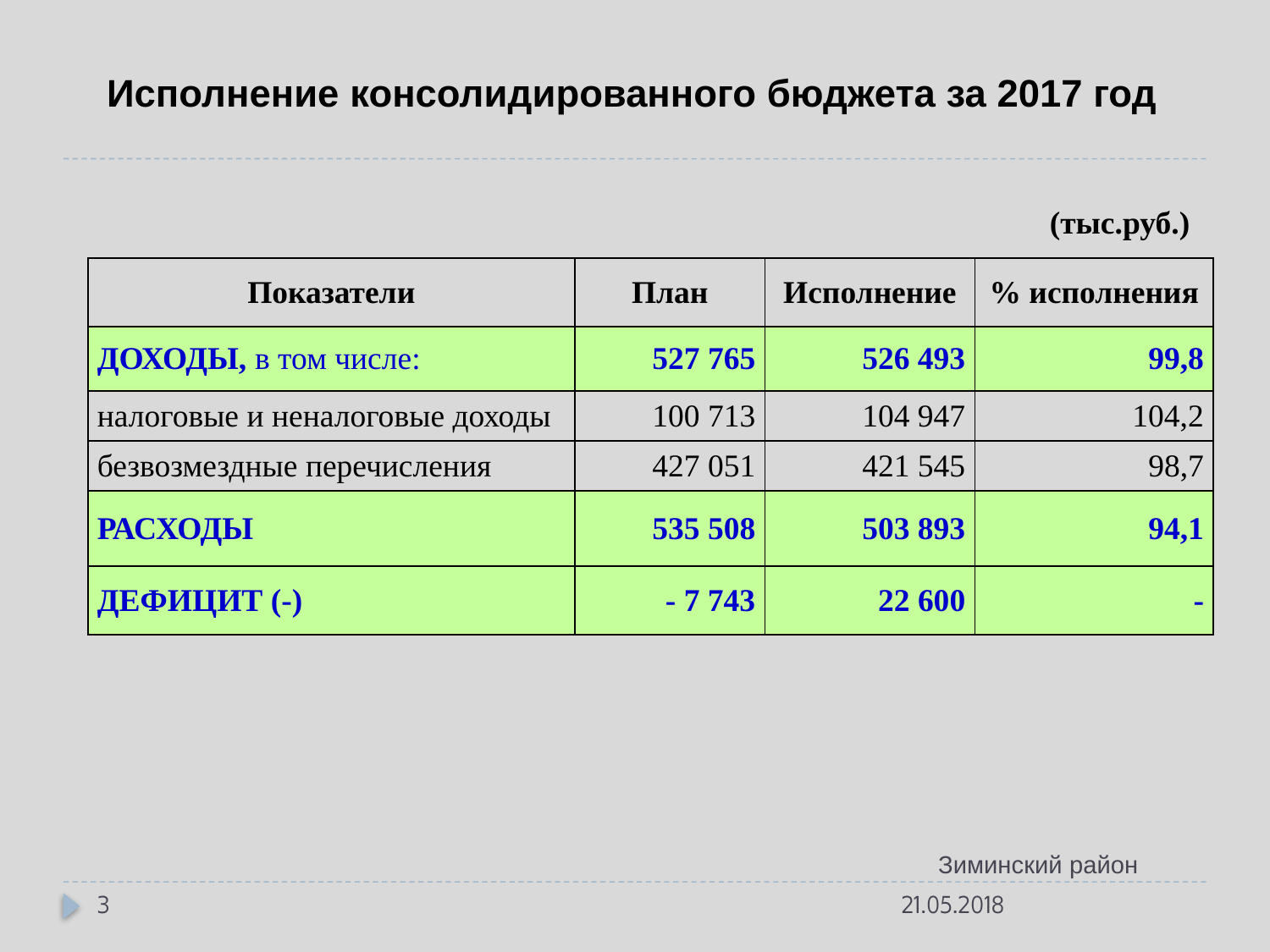

# Исполнение консолидированного бюджета за 2017 год
(тыс.руб.)
| Показатели | План | Исполнение | % исполнения |
| --- | --- | --- | --- |
| ДОХОДЫ, в том числе: | 527 765 | 526 493 | 99,8 |
| налоговые и неналоговые доходы | 100 713 | 104 947 | 104,2 |
| безвозмездные перечисления | 427 051 | 421 545 | 98,7 |
| РАСХОДЫ | 535 508 | 503 893 | 94,1 |
| ДЕФИЦИТ (-) | - 7 743 | 22 600 | - |
Зиминский район
3
21.05.2018